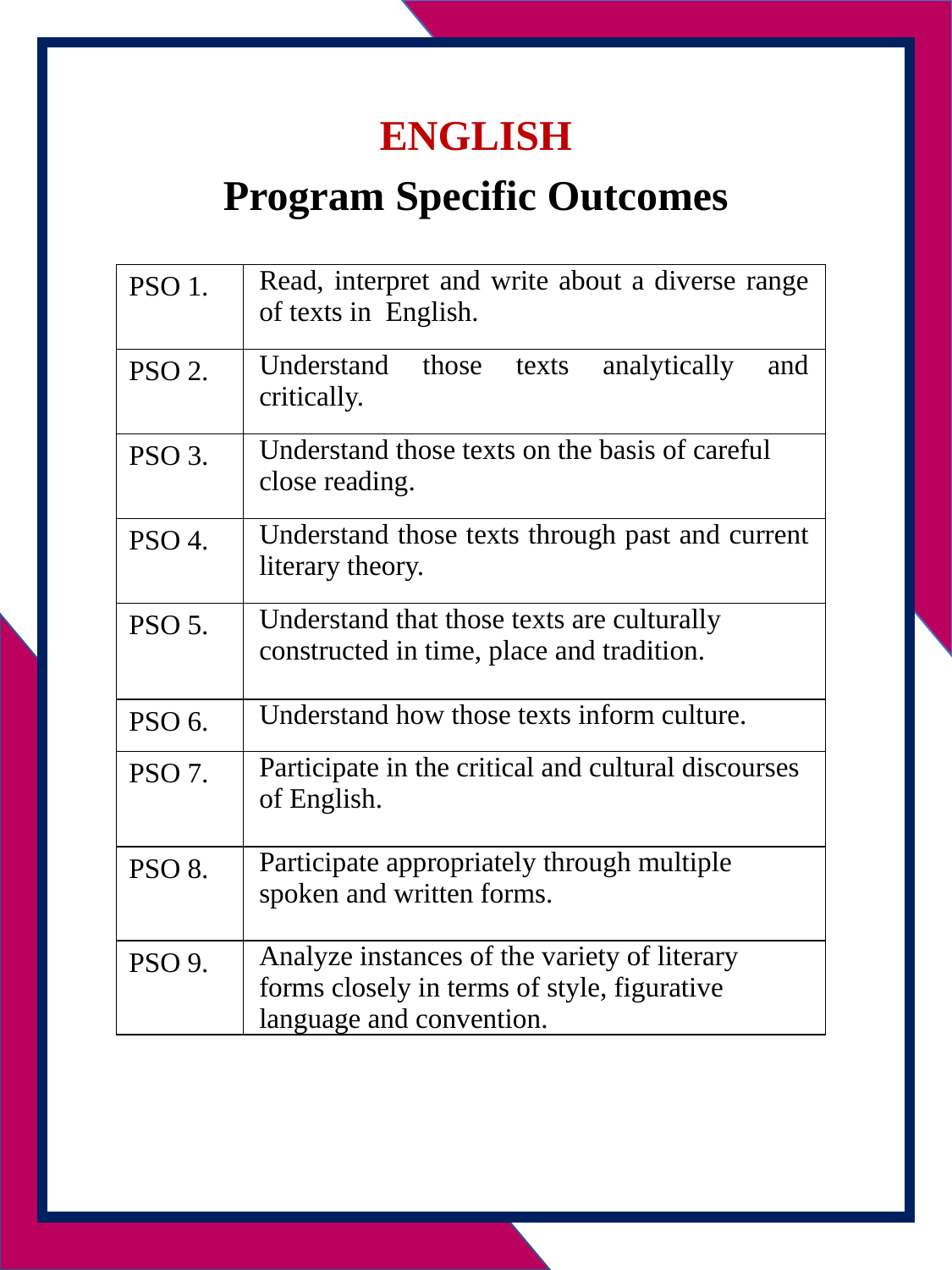

ENGLISH
Program Specific Outcomes

| PSO 1. | Read, interpret and write about a diverse range of texts in  English. |
| --- | --- |
| PSO 2. | Understand those texts analytically and critically. |
| PSO 3. | Understand those texts on the basis of careful close reading. |
| PSO 4. | Understand those texts through past and current literary theory. |
| PSO 5. | Understand that those texts are culturally constructed in time, place and tradition. |
| PSO 6. | Understand how those texts inform culture. |
| PSO 7. | Participate in the critical and cultural discourses of English. |
| PSO 8. | Participate appropriately through multiple spoken and written forms. |
| PSO 9. | Analyze instances of the variety of literary forms closely in terms of style, figurative language and convention. |